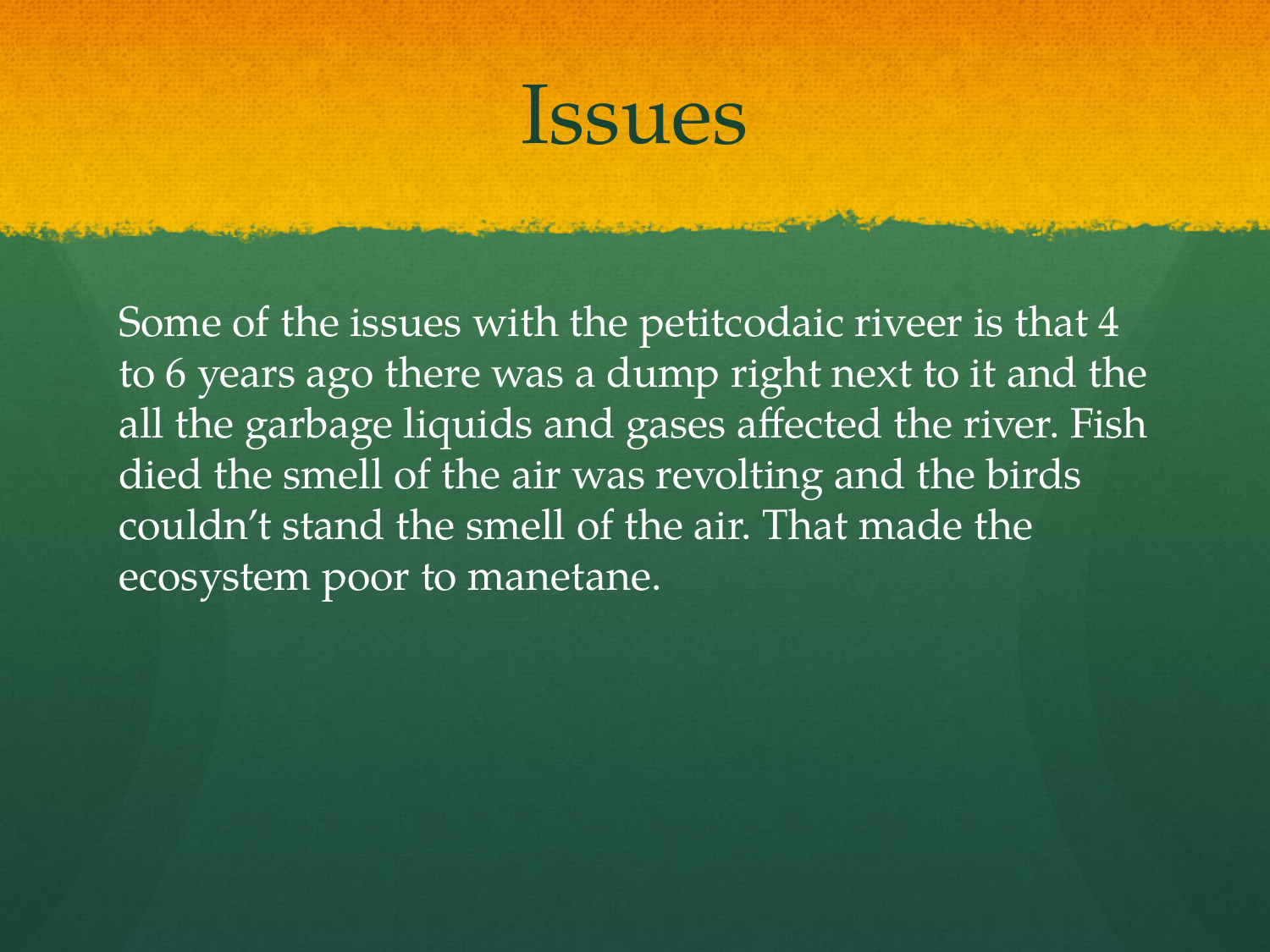

# Issues
Some of the issues with the petitcodaic riveer is that 4 to 6 years ago there was a dump right next to it and the all the garbage liquids and gases affected the river. Fish died the smell of the air was revolting and the birds couldn’t stand the smell of the air. That made the ecosystem poor to manetane.